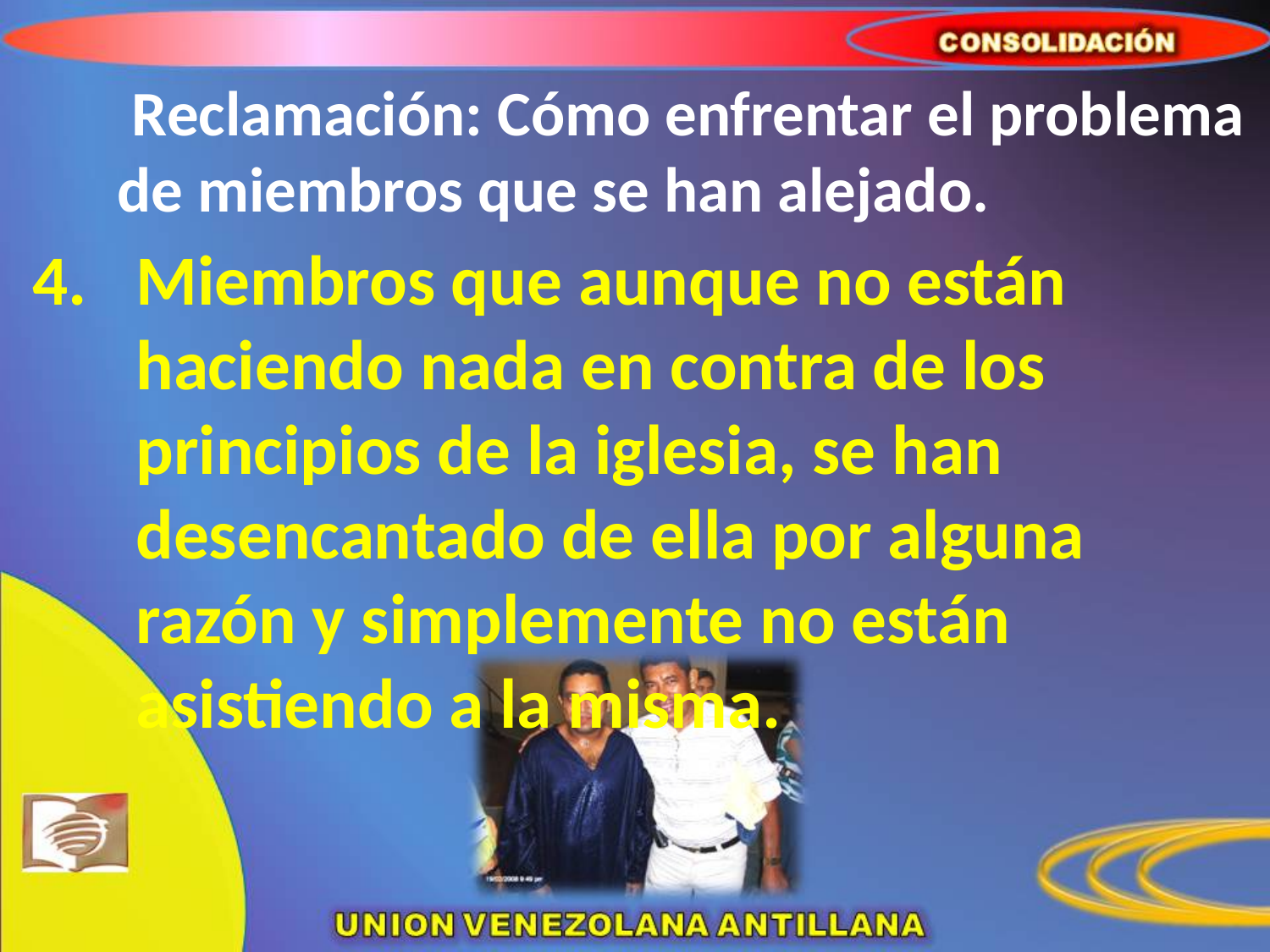

# Reclamación: Cómo enfrentar el problema de miembros que se han alejado.
Miembros que aunque no están haciendo nada en contra de los principios de la iglesia, se han desencantado de ella por alguna razón y simplemente no están asistiendo a la misma.